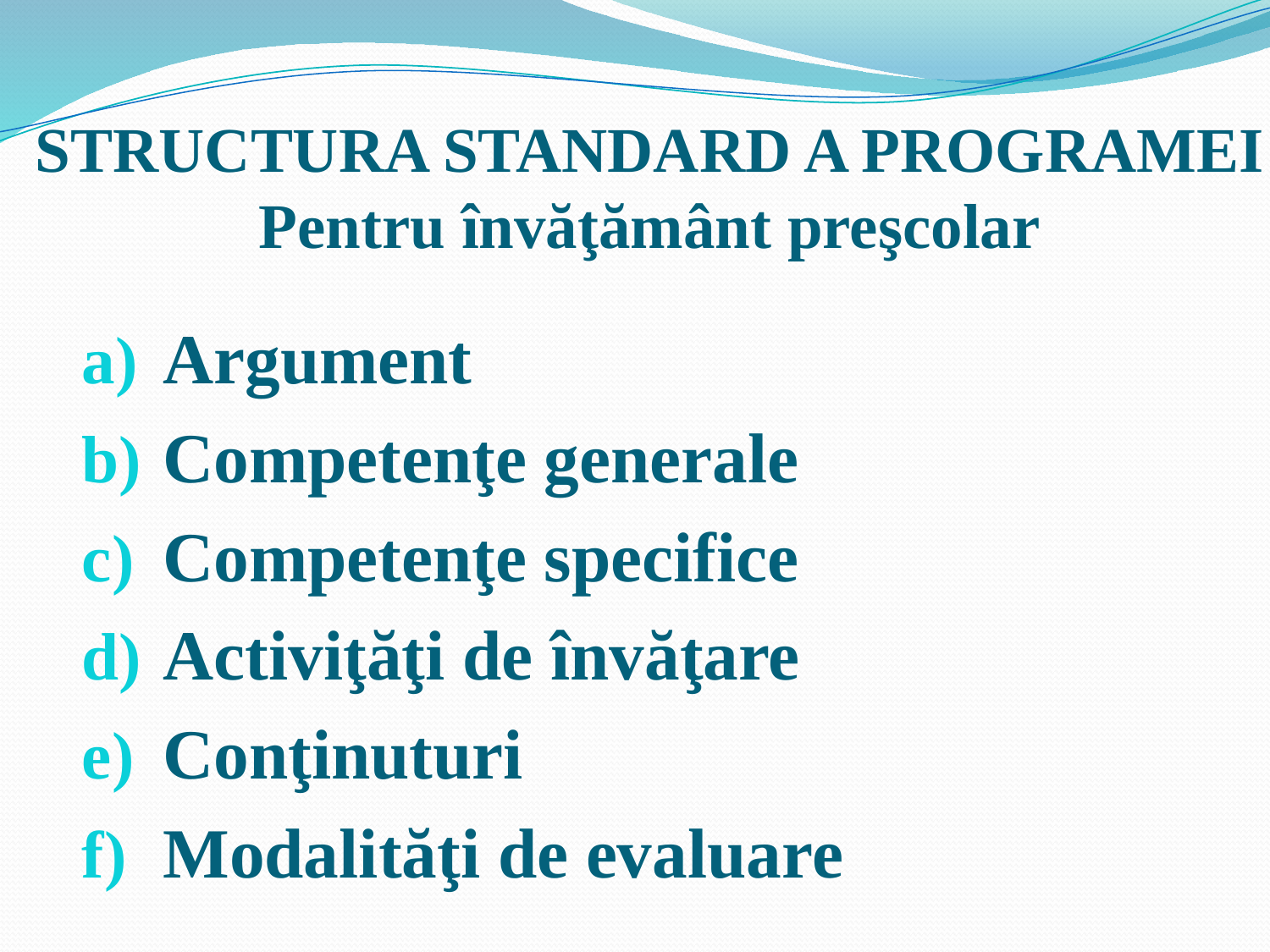

# STRUCTURA STANDARD A PROGRAMEI Pentru învăţământ preşcolar
 Argument
 Competenţe generale
 Competenţe specifice
 Activiţăţi de învăţare
 Conţinuturi
 Modalităţi de evaluare